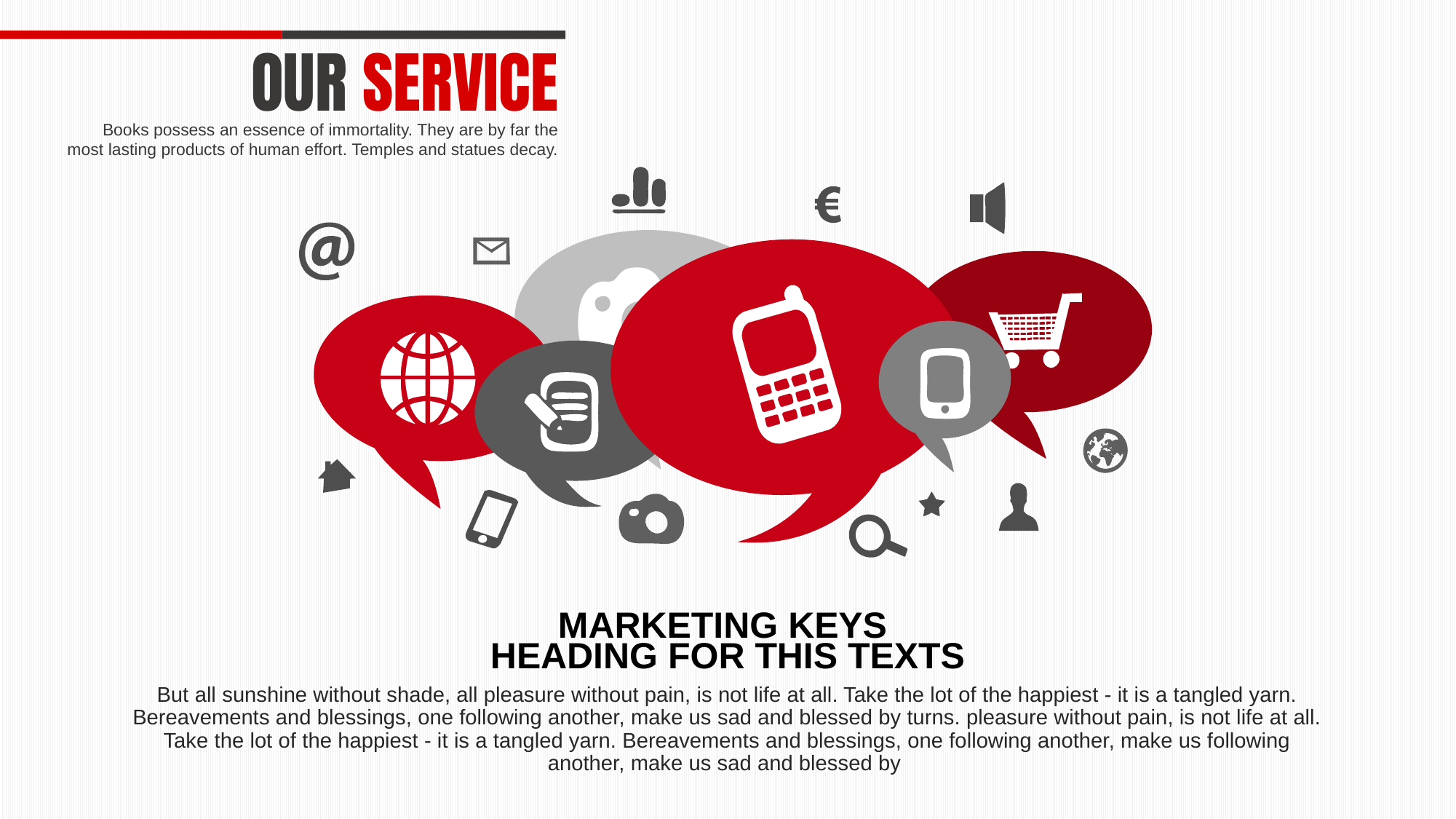

OUR SERVICE
Books possess an essence of immortality. They are by far the most lasting products of human effort. Temples and statues decay.

MARKETING KEYS
HEADING FOR THIS TEXTS
But all sunshine without shade, all pleasure without pain, is not life at all. Take the lot of the happiest - it is a tangled yarn. Bereavements and blessings, one following another, make us sad and blessed by turns. pleasure without pain, is not life at all. Take the lot of the happiest - it is a tangled yarn. Bereavements and blessings, one following another, make us following another, make us sad and blessed by